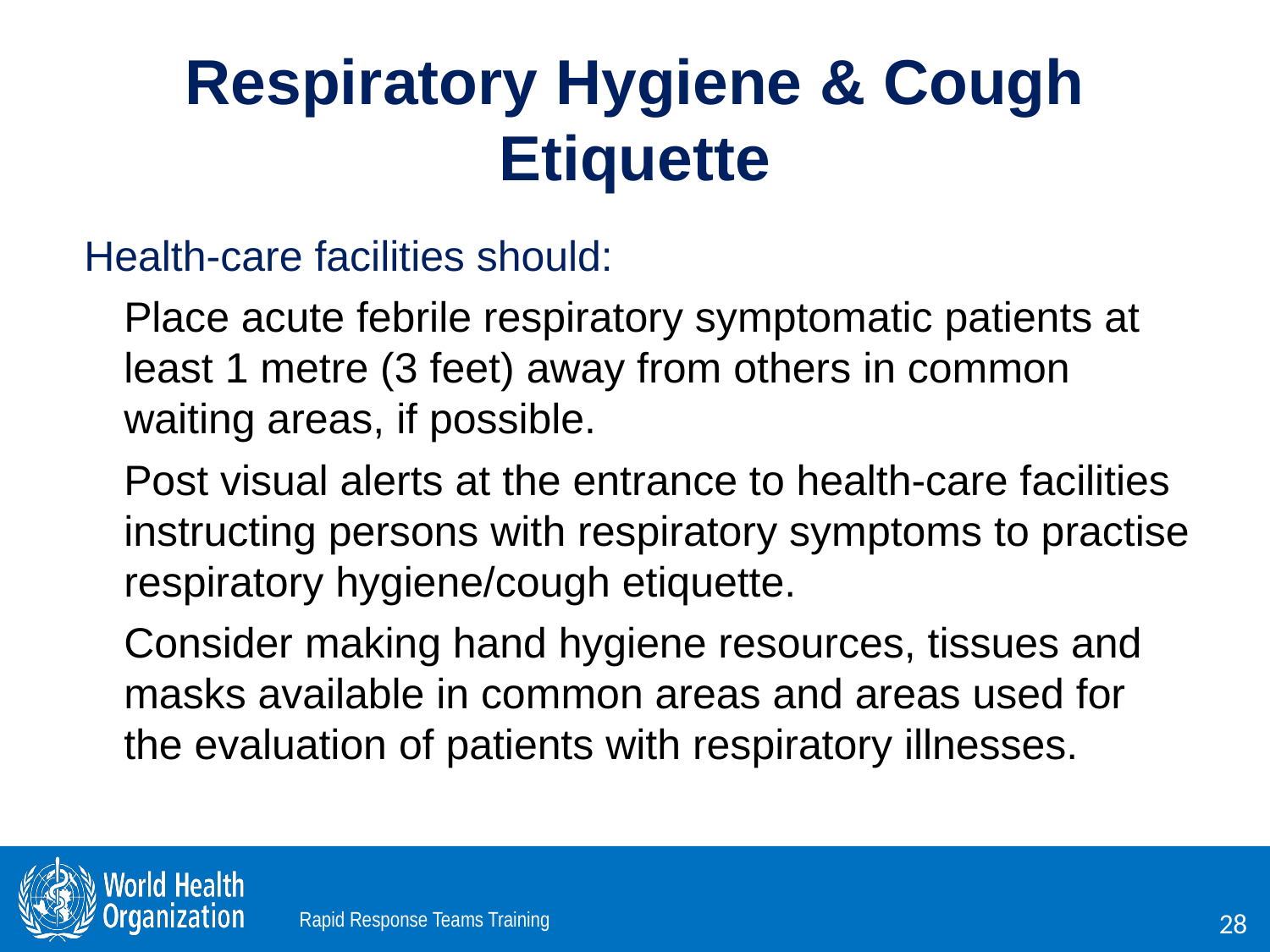

# Respiratory Hygiene & Cough Etiquette
Health-care facilities should:
Place acute febrile respiratory symptomatic patients at least 1 metre (3 feet) away from others in common waiting areas, if possible.
Post visual alerts at the entrance to health-care facilities instructing persons with respiratory symptoms to practise respiratory hygiene/cough etiquette.
Consider making hand hygiene resources, tissues and masks available in common areas and areas used for the evaluation of patients with respiratory illnesses.